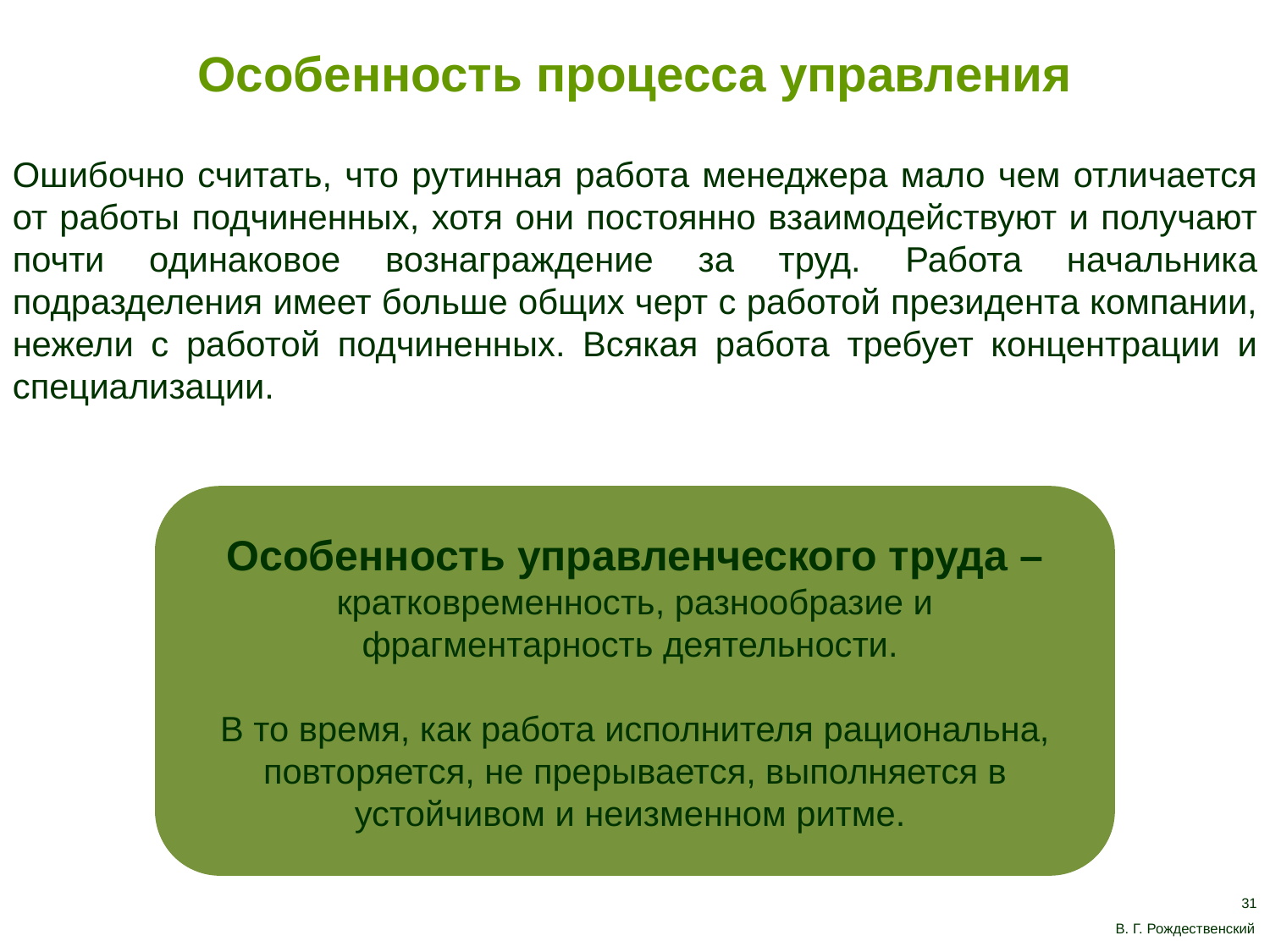

Особенность процесса управления

Ошибочно считать, что рутинная работа менеджера мало чем отличается от работы подчиненных, хотя они постоянно взаимодействуют и получают почти одинаковое вознаграждение за труд. Работа начальника подразделения имеет больше общих черт с работой президента компании, нежели с работой подчиненных. Всякая работа требует концентрации и специализации.
Особенность управленческого труда – кратковременность, разнообразие и фрагментарность деятельности.

В то время, как работа исполнителя рациональна, повторяется, не прерывается, выполняется в устойчивом и неизменном ритме.
31
В. Г. Рождественский